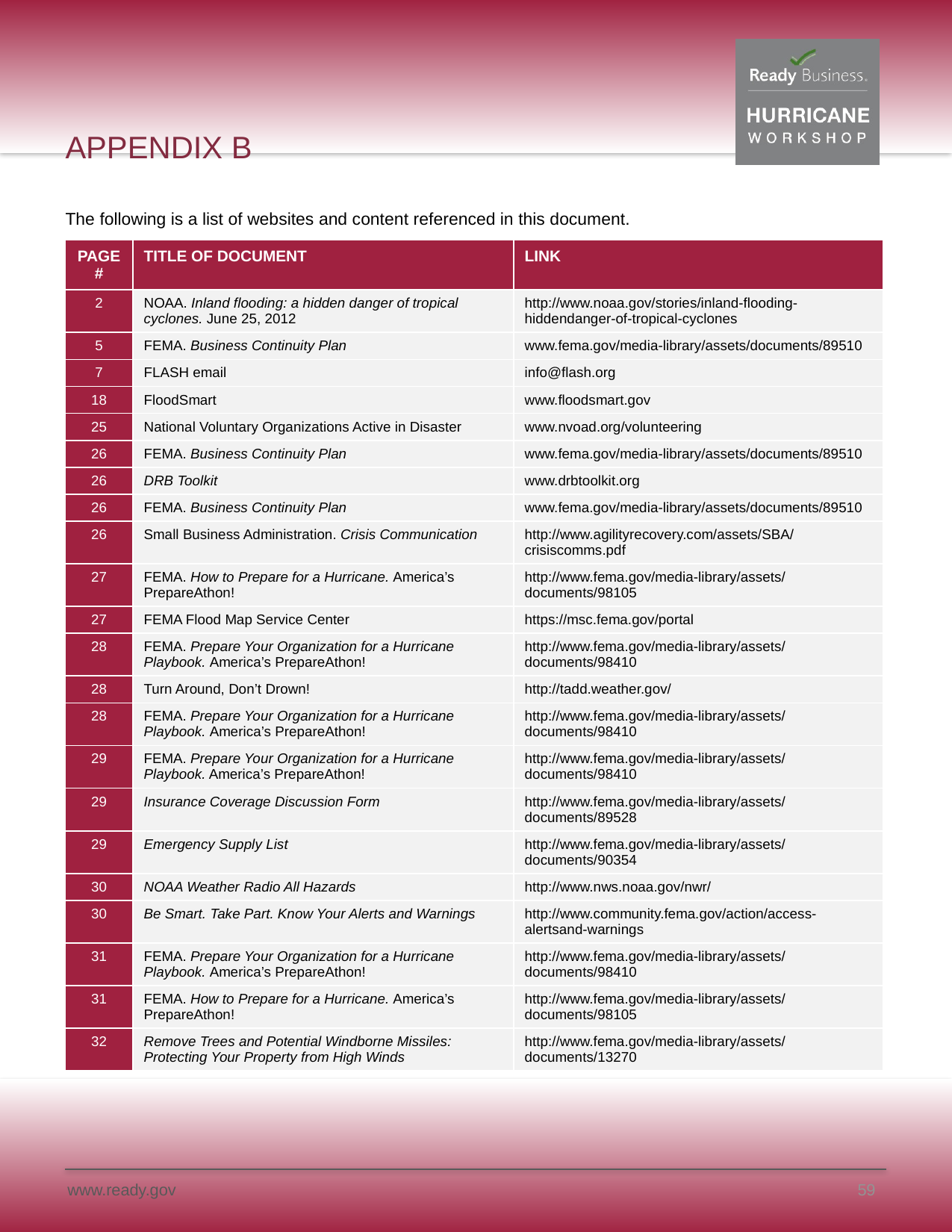

# APPENDIX B
The following is a list of websites and content referenced in this document.
| PAGE # | TITLE OF DOCUMENT | LINK |
| --- | --- | --- |
| 2 | NOAA. Inland flooding: a hidden danger of tropical cyclones. June 25, 2012 | http://www.noaa.gov/stories/inland-flooding-hiddendanger-of-tropical-cyclones |
| 5 | FEMA. Business Continuity Plan | www.fema.gov/media-library/assets/documents/89510 |
| 7 | FLASH email | info@flash.org |
| 18 | FloodSmart | www.floodsmart.gov |
| 25 | National Voluntary Organizations Active in Disaster | www.nvoad.org/volunteering |
| 26 | FEMA. Business Continuity Plan | www.fema.gov/media-library/assets/documents/89510 |
| 26 | DRB Toolkit | www.drbtoolkit.org |
| 26 | FEMA. Business Continuity Plan | www.fema.gov/media-library/assets/documents/89510 |
| 26 | Small Business Administration. Crisis Communication | http://www.agilityrecovery.com/assets/SBA/ crisiscomms.pdf |
| 27 | FEMA. How to Prepare for a Hurricane. America’s PrepareAthon! | http://www.fema.gov/media-library/assets/ documents/98105 |
| 27 | FEMA Flood Map Service Center | https://msc.fema.gov/portal |
| 28 | FEMA. Prepare Your Organization for a Hurricane Playbook. America’s PrepareAthon! | http://www.fema.gov/media-library/assets/ documents/98410 |
| 28 | Turn Around, Don’t Drown! | http://tadd.weather.gov/ |
| 28 | FEMA. Prepare Your Organization for a Hurricane Playbook. America’s PrepareAthon! | http://www.fema.gov/media-library/assets/ documents/98410 |
| 29 | FEMA. Prepare Your Organization for a Hurricane Playbook. America’s PrepareAthon! | http://www.fema.gov/media-library/assets/ documents/98410 |
| 29 | Insurance Coverage Discussion Form | http://www.fema.gov/media-library/assets/ documents/89528 |
| 29 | Emergency Supply List | http://www.fema.gov/media-library/assets/ documents/90354 |
| 30 | NOAA Weather Radio All Hazards | http://www.nws.noaa.gov/nwr/ |
| 30 | Be Smart. Take Part. Know Your Alerts and Warnings | http://www.community.fema.gov/action/access-alertsand-warnings |
| 31 | FEMA. Prepare Your Organization for a Hurricane Playbook. America’s PrepareAthon! | http://www.fema.gov/media-library/assets/ documents/98410 |
| 31 | FEMA. How to Prepare for a Hurricane. America’s PrepareAthon! | http://www.fema.gov/media-library/assets/ documents/98105 |
| 32 | Remove Trees and Potential Windborne Missiles: Protecting Your Property from High Winds | http://www.fema.gov/media-library/assets/ documents/13270 |
59